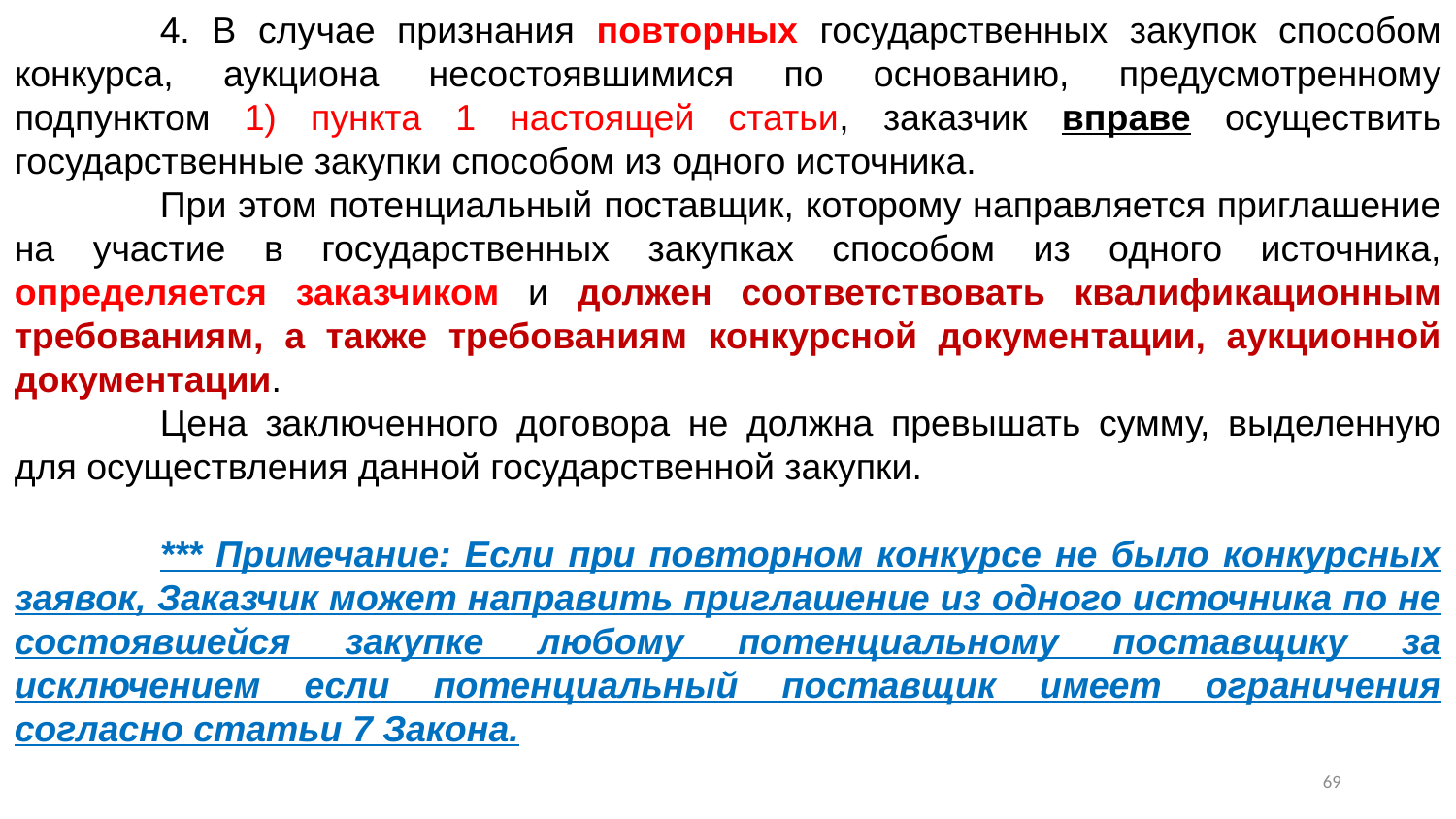

4. В случае признания повторных государственных закупок способом конкурса, аукциона несостоявшимися по основанию, предусмотренному подпунктом 1) пункта 1 настоящей статьи, заказчик вправе осуществить государственные закупки способом из одного источника.
	При этом потенциальный поставщик, которому направляется приглашение на участие в государственных закупках способом из одного источника, определяется заказчиком и должен соответствовать квалификационным требованиям, а также требованиям конкурсной документации, аукционной документации.
	Цена заключенного договора не должна превышать сумму, выделенную для осуществления данной государственной закупки.

	*** Примечание: Если при повторном конкурсе не было конкурсных заявок, Заказчик может направить приглашение из одного источника по не состоявшейся закупке любому потенциальному поставщику за исключением если потенциальный поставщик имеет ограничения согласно статьи 7 Закона.
69